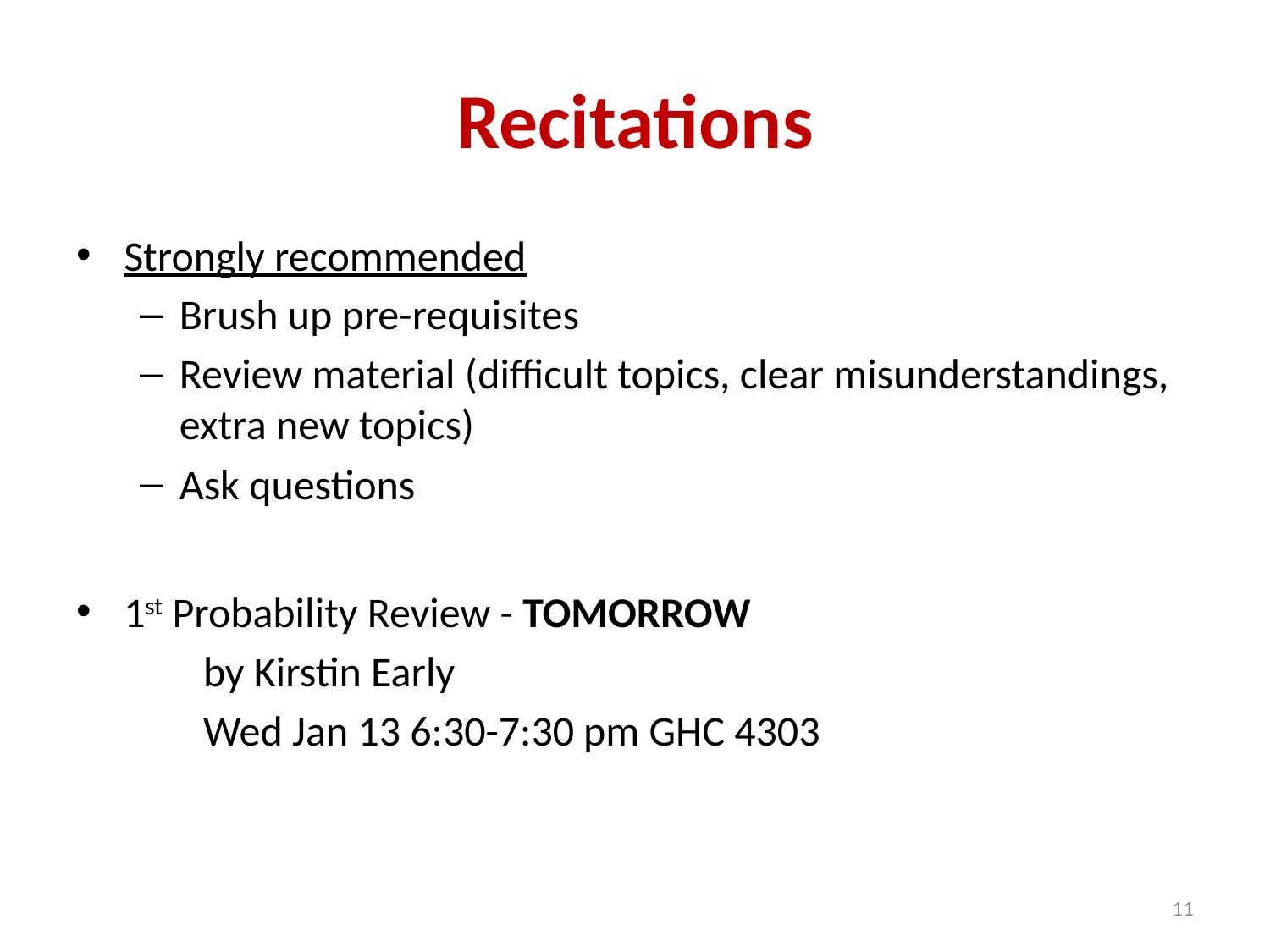

# Recitations
Strongly recommended
Brush up pre-requisites
Review material (difficult topics, clear misunderstandings, extra new topics)
Ask questions

1st Probability Review - TOMORROW
	by Kirstin Early
	Wed Jan 13 6:30-7:30 pm GHC 4303
11